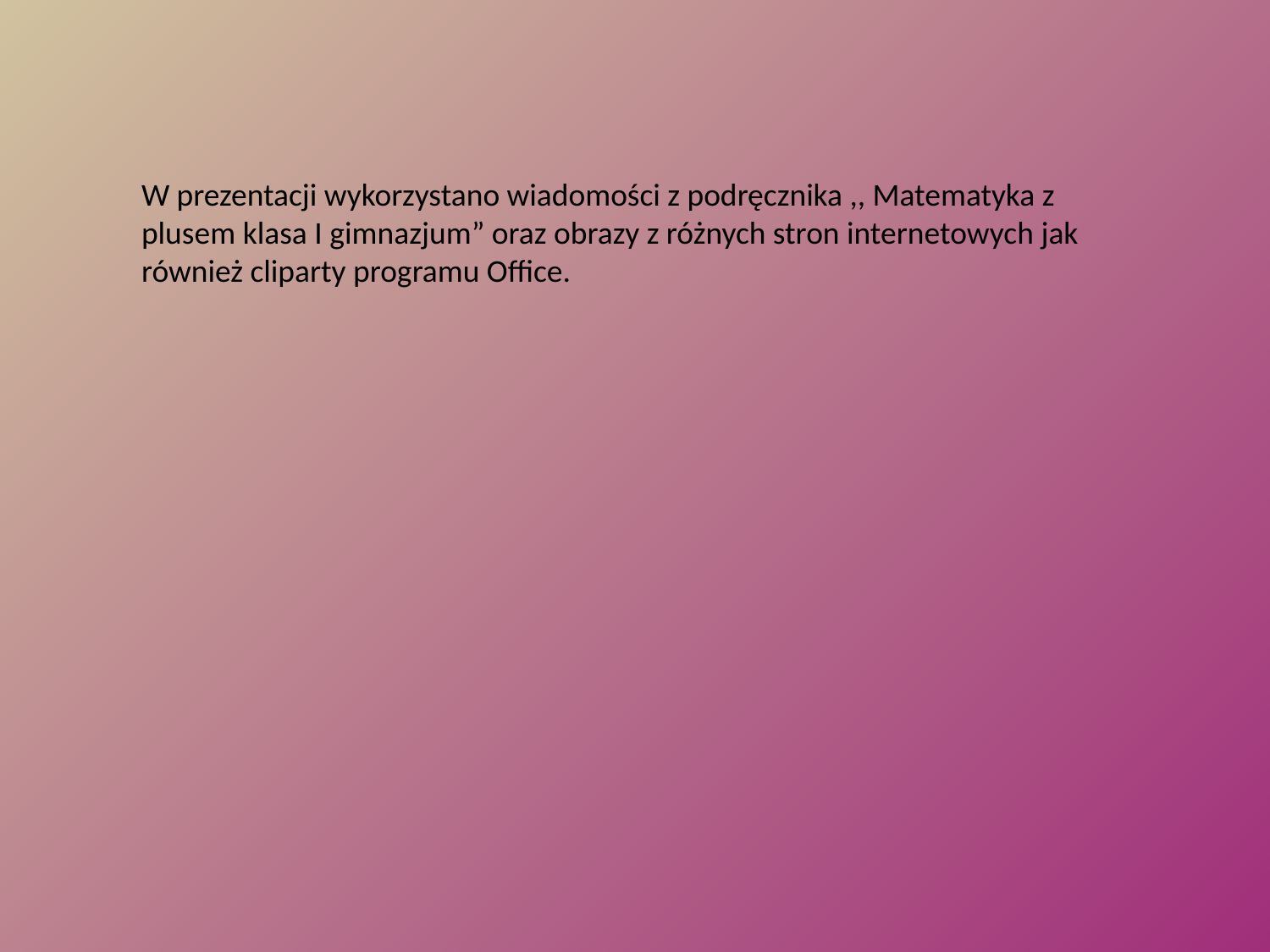

W prezentacji wykorzystano wiadomości z podręcznika ,, Matematyka z plusem klasa I gimnazjum” oraz obrazy z różnych stron internetowych jak również cliparty programu Office.